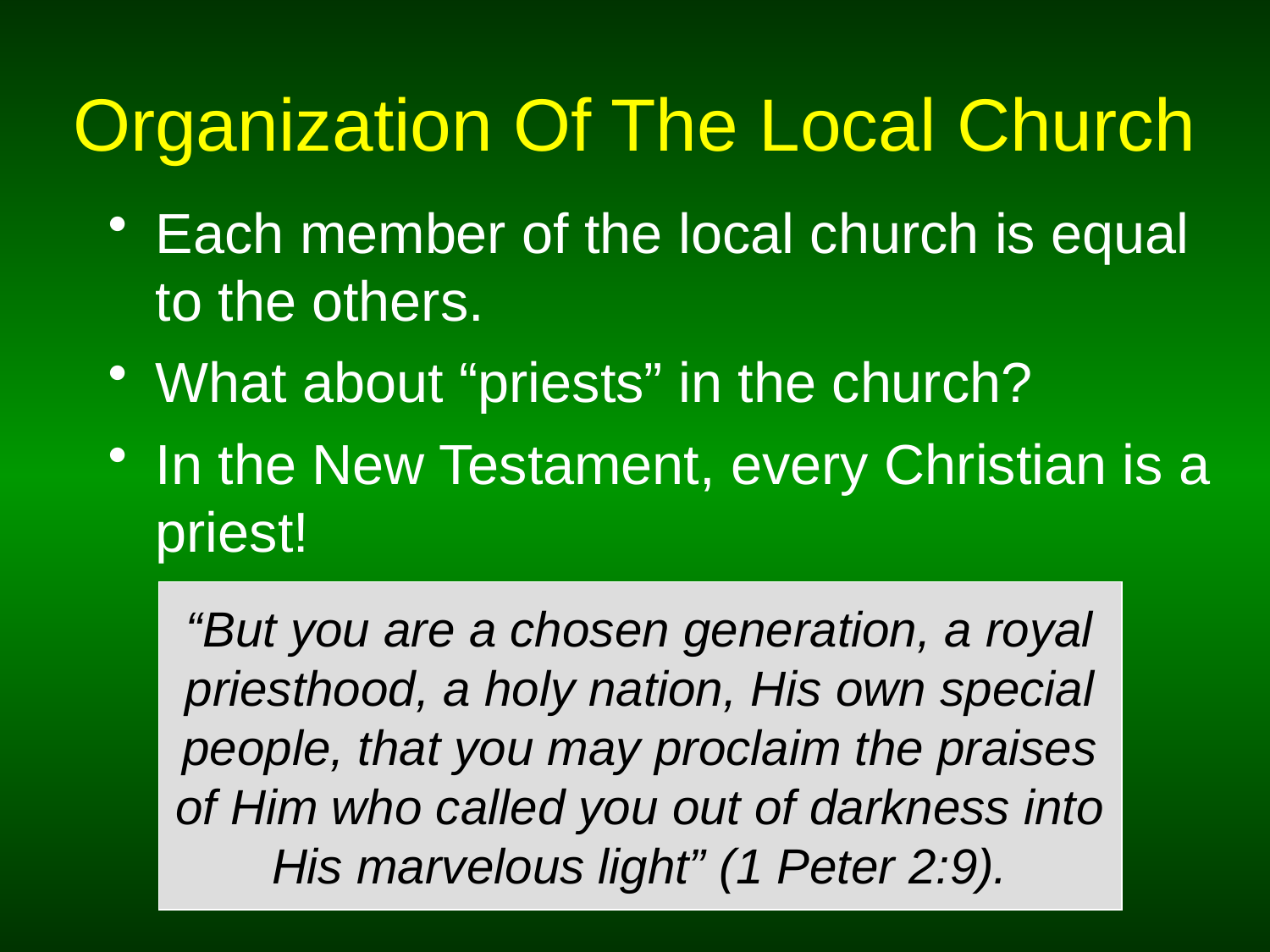

# Organization Of The Local Church
Each member of the local church is equal to the others.
What about “priests” in the church?
In the New Testament, every Christian is a priest!
“But you are a chosen generation, a royal priesthood, a holy nation, His own special people, that you may proclaim the praises of Him who called you out of darkness into His marvelous light” (1 Peter 2:9).